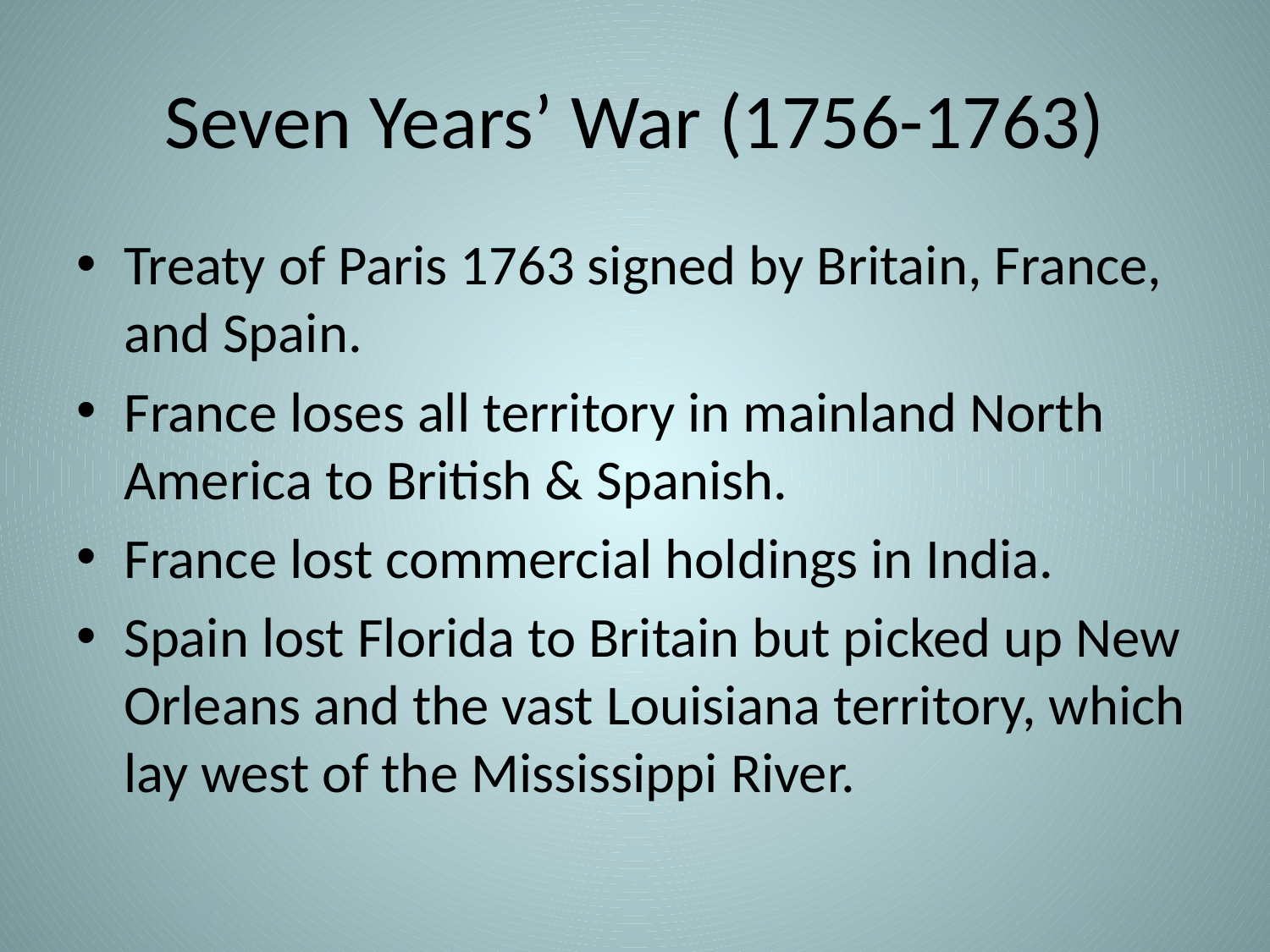

# Seven Years’ War (1756-1763)
Treaty of Paris 1763 signed by Britain, France, and Spain.
France loses all territory in mainland North America to British & Spanish.
France lost commercial holdings in India.
Spain lost Florida to Britain but picked up New Orleans and the vast Louisiana territory, which lay west of the Mississippi River.